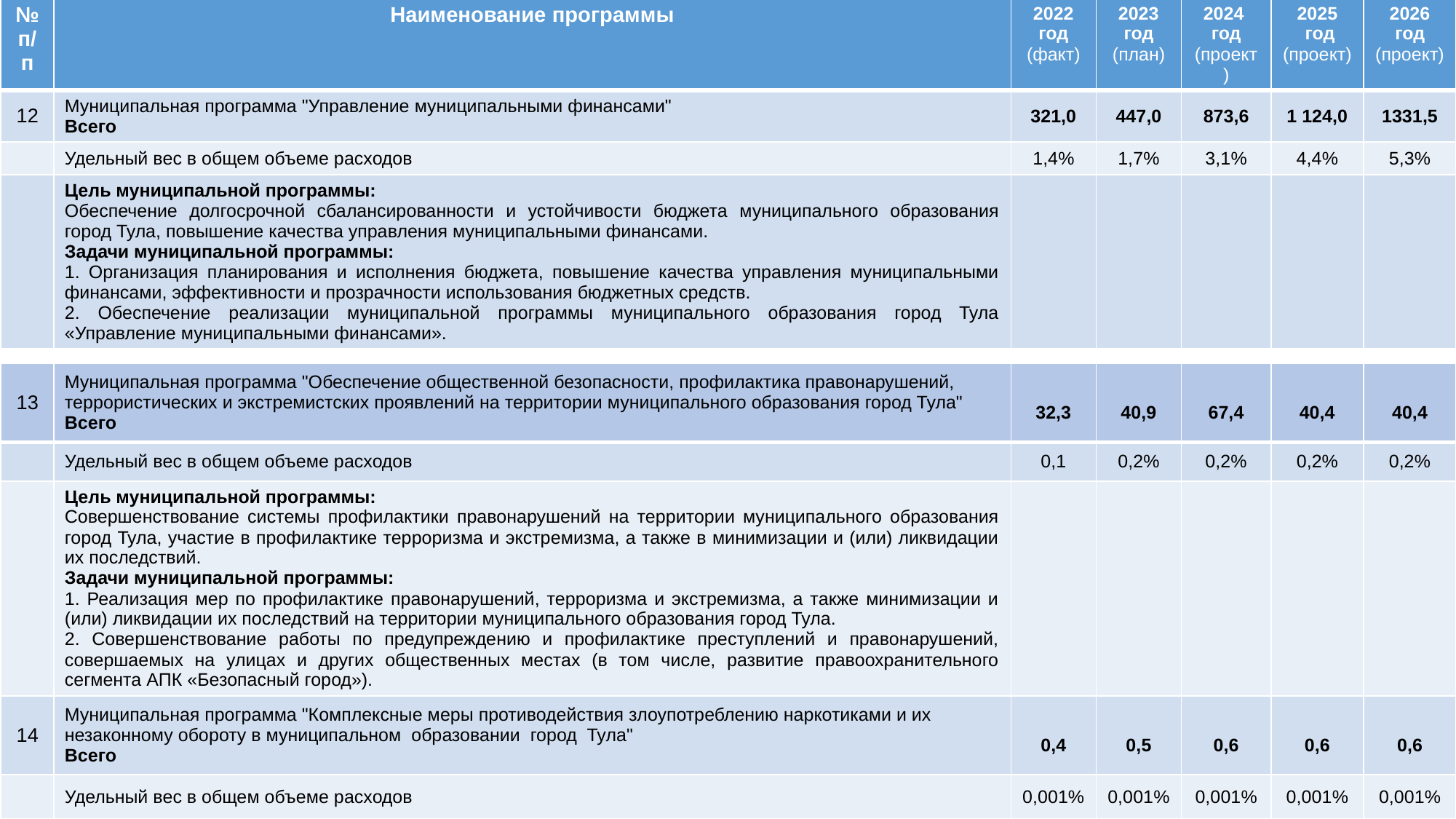

| № п/п | Наименование программы | 2022 год (факт) | 2023 год (план) | 2024 год (проект) | 2025 год (проект) | 2026 год (проект) |
| --- | --- | --- | --- | --- | --- | --- |
| 12 | Муниципальная программа "Управление муниципальными финансами" Всего | 321,0 | 447,0 | 873,6 | 1 124,0 | 1331,5 |
|  | Удельный вес в общем объеме расходов | 1,4% | 1,7% | 3,1% | 4,4% | 5,3% |
|  | Цель муниципальной программы: Обеспечение долгосрочной сбалансированности и устойчивости бюджета муниципального образования город Тула, повышение качества управления муниципальными финансами. Задачи муниципальной программы: 1. Организация планирования и исполнения бюджета, повышение качества управления муниципальными финансами, эффективности и прозрачности использования бюджетных средств. 2. Обеспечение реализации муниципальной программы муниципального образования город Тула «Управление муниципальными финансами». |  |  |  |  |  |
| 13 | Муниципальная программа "Обеспечение общественной безопасности, профилактика правонарушений, террористических и экстремистских проявлений на территории муниципального образования город Тула" Всего | 32,3 | 40,9 | 67,4 | 40,4 | 40,4 |
| --- | --- | --- | --- | --- | --- | --- |
|  | Удельный вес в общем объеме расходов | 0,1 | 0,2% | 0,2% | 0,2% | 0,2% |
|  | Цель муниципальной программы: Совершенствование системы профилактики правонарушений на территории муниципального образования город Тула, участие в профилактике терроризма и экстремизма, а также в минимизации и (или) ликвидации их последствий. Задачи муниципальной программы: 1. Реализация мер по профилактике правонарушений, терроризма и экстремизма, а также минимизации и (или) ликвидации их последствий на территории муниципального образования город Тула. 2. Совершенствование работы по предупреждению и профилактике преступлений и правонарушений, совершаемых на улицах и других общественных местах (в том числе, развитие правоохранительного сегмента АПК «Безопасный город»). |  |  |  |  |  |
| 14 | Муниципальная программа "Комплексные меры противодействия злоупотреблению наркотиками и их незаконному обороту в муниципальном образовании город Тула" Всего | 0,4 | 0,5 | 0,6 | 0,6 | 0,6 |
|  | Удельный вес в общем объеме расходов | 0,001% | 0,001% | 0,001% | 0,001% | 0,001% |